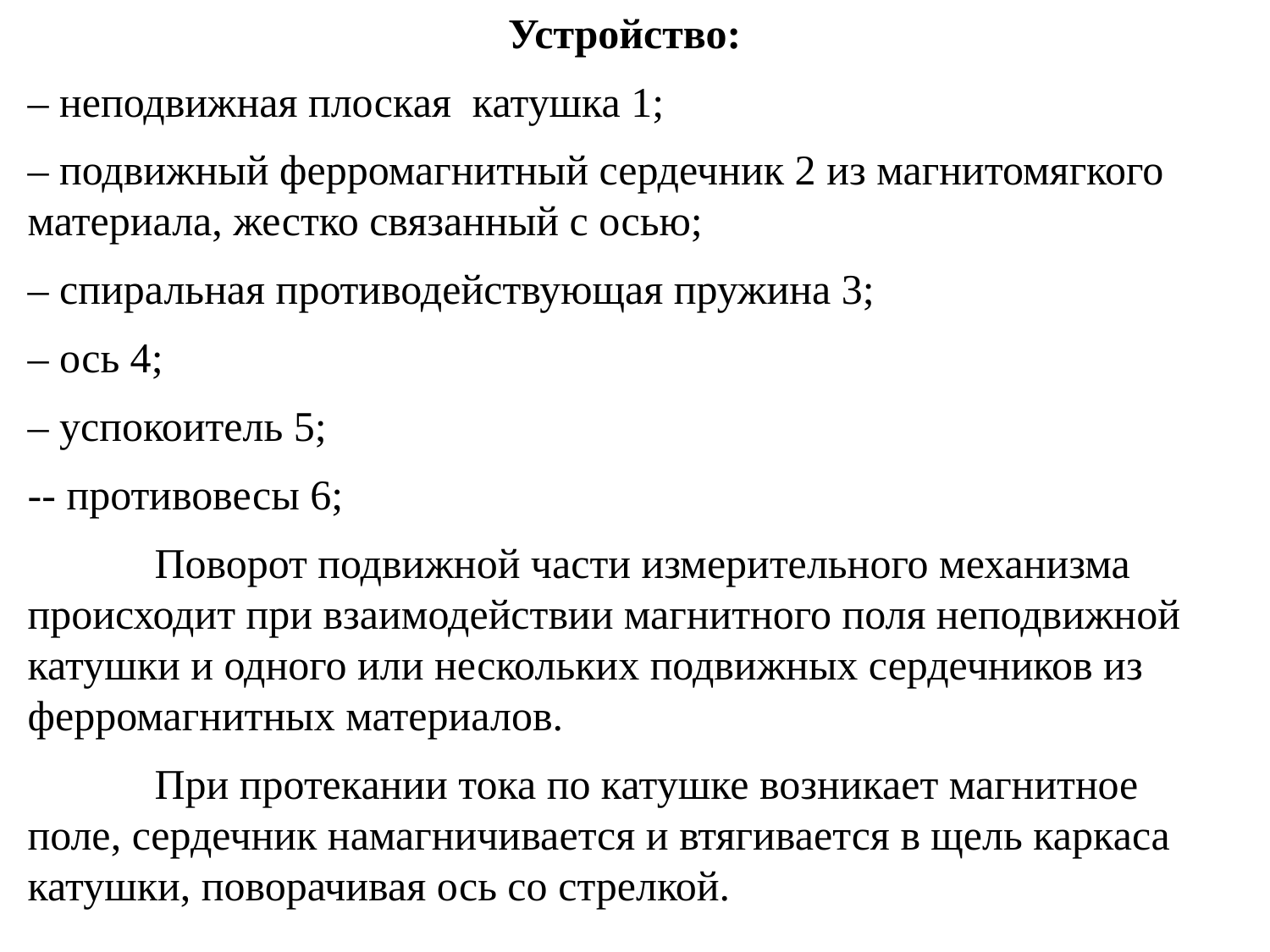

Устройство:
– неподвижная плоская  катушка 1;
– подвижный ферромагнитный сердечник 2 из магнитомягкого материала, жестко связанный с осью;
– спиральная противодействующая пружина 3;
– ось 4;
– успокоитель 5;
-- противовесы 6;
	Поворот подвижной части измерительного механизма происходит при взаимодействии магнитного поля неподвижной катушки и одного или нескольких подвижных сердечников из ферромагнитных материалов.
	При протекании тока по катушке возникает магнитное поле, сердечник намагничивается и втягивается в щель каркаса катушки, поворачивая ось со стрелкой.